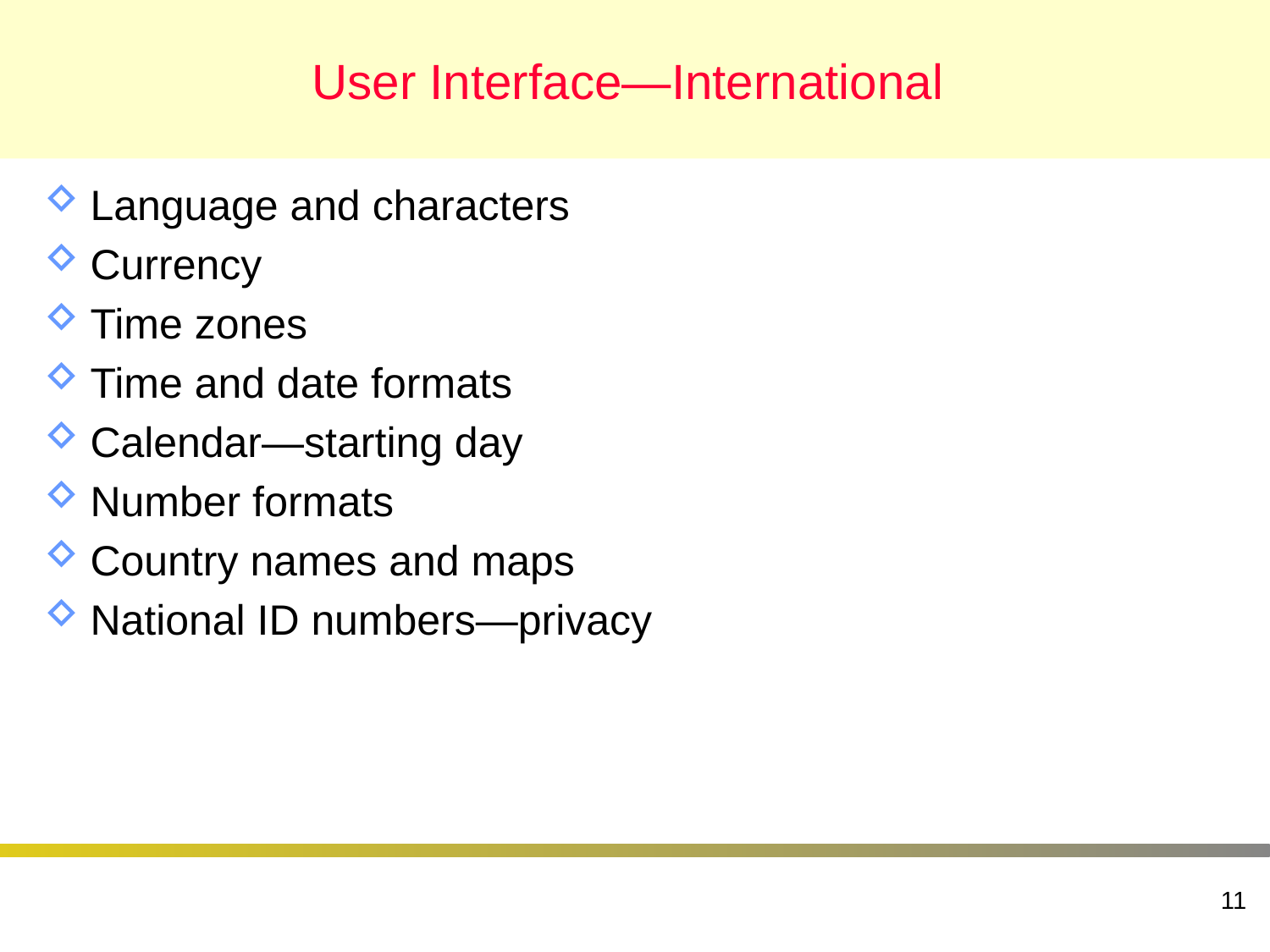

# User Interface—International
Language and characters
Currency
Time zones
Time and date formats
Calendar—starting day
Number formats
Country names and maps
National ID numbers—privacy
11